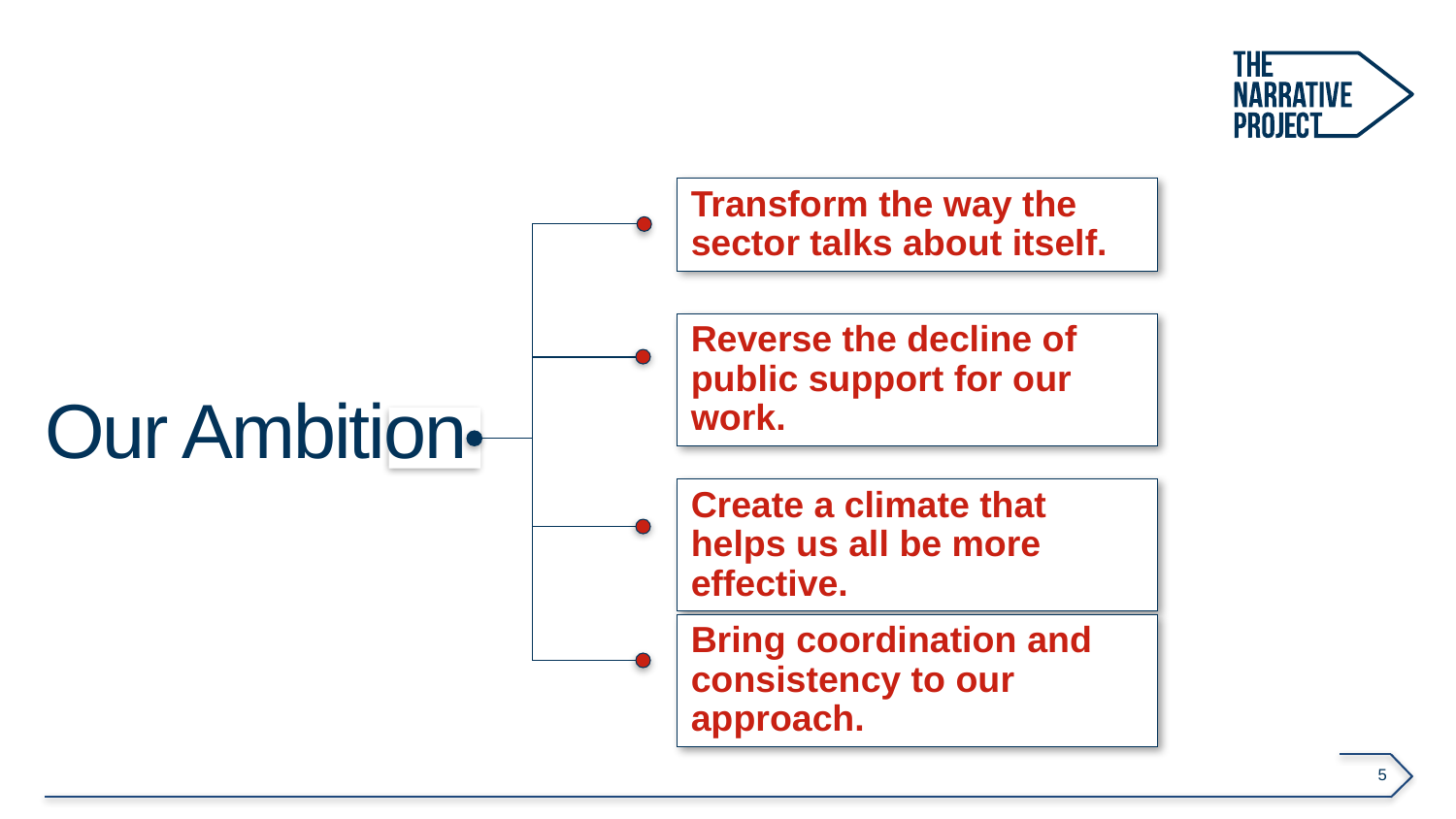

Transform the way the sector talks about itself.

Reverse the decline of public support for our work.

# Our Ambition

Create a climate that helps us all be more effective.

Bring coordination and consistency to our approach.

5